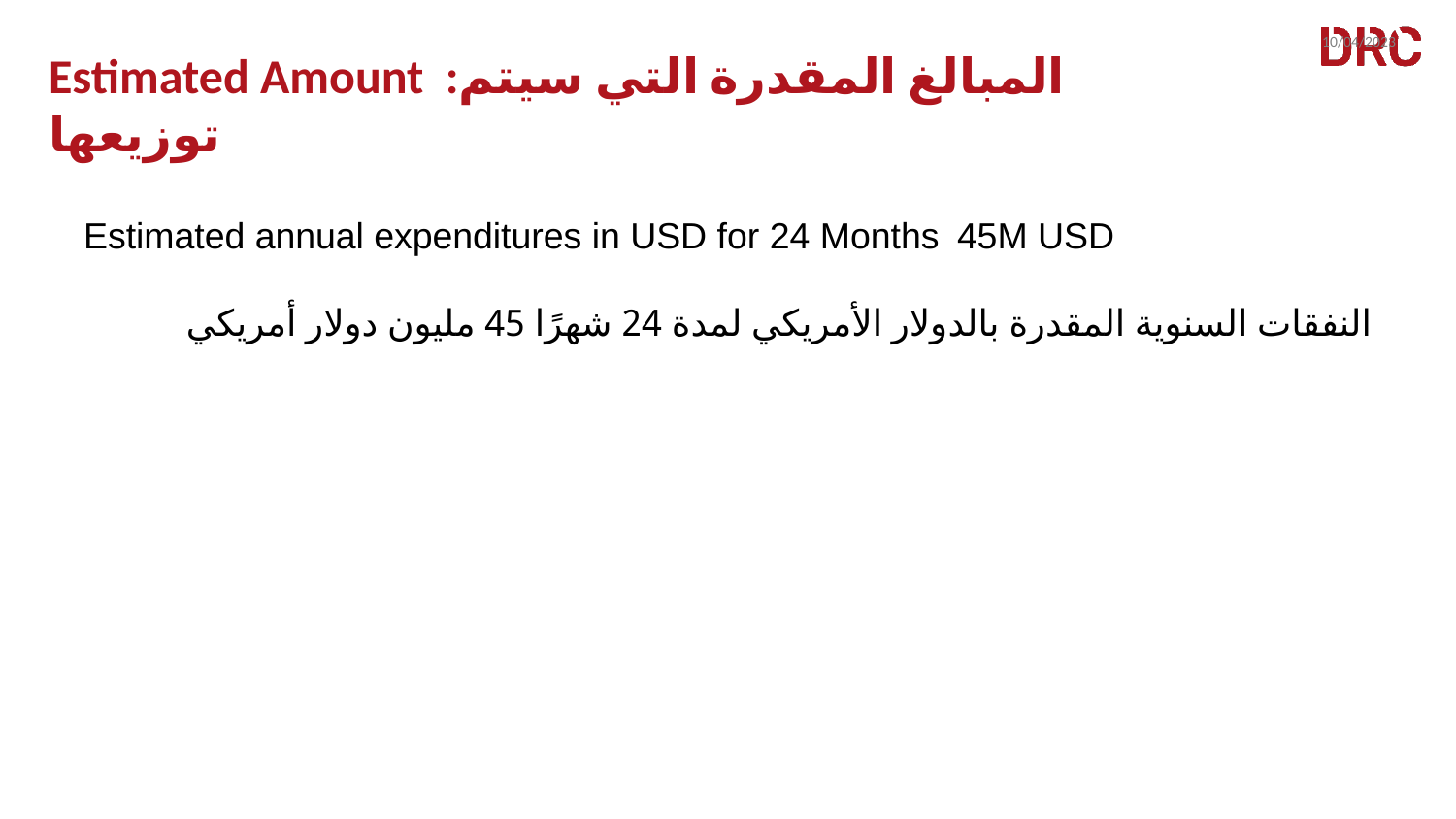

10/04/2023
Estimated Amount  :المبالغ المقدرة التي سيتم توزيعها

Estimated annual expenditures in USD for 24 Months 	45M USD

النفقات السنوية المقدرة بالدولار الأمريكي لمدة 24 شهرًا 45 مليون دولار أمريكي